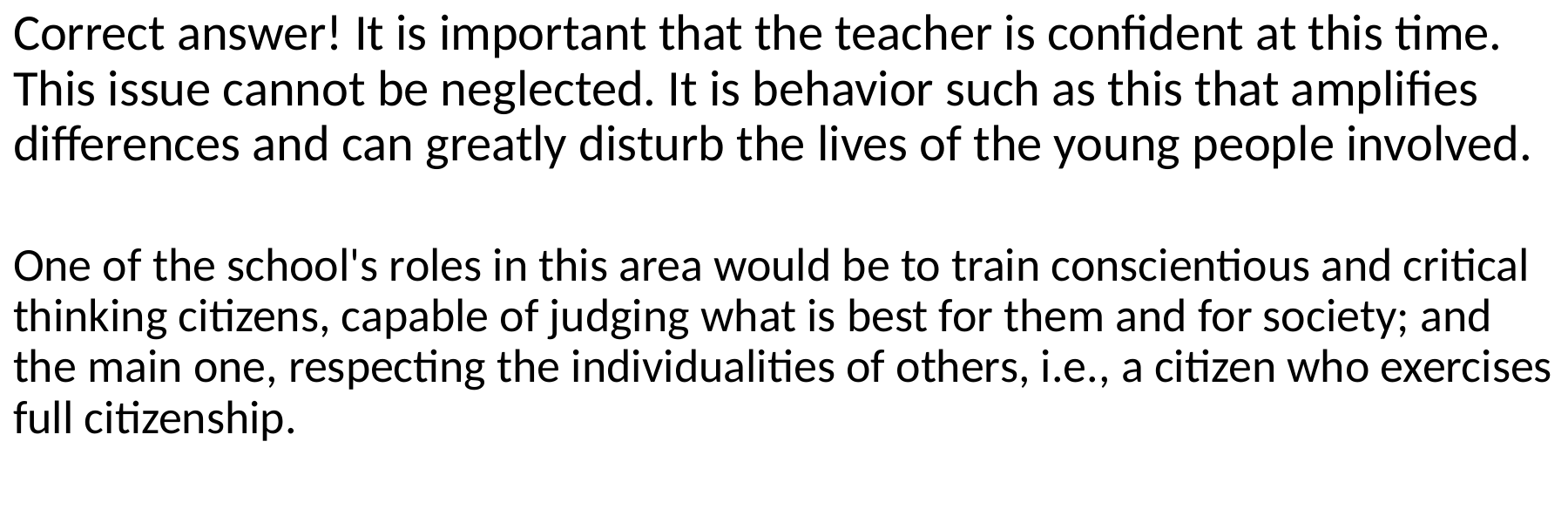

Correct answer! It is important that the teacher is confident at this time. This issue cannot be neglected. It is behavior such as this that amplifies differences and can greatly disturb the lives of the young people involved.

One of the school's roles in this area would be to train conscientious and critical thinking citizens, capable of judging what is best for them and for society; and the main one, respecting the individualities of others, i.e., a citizen who exercises full citizenship.